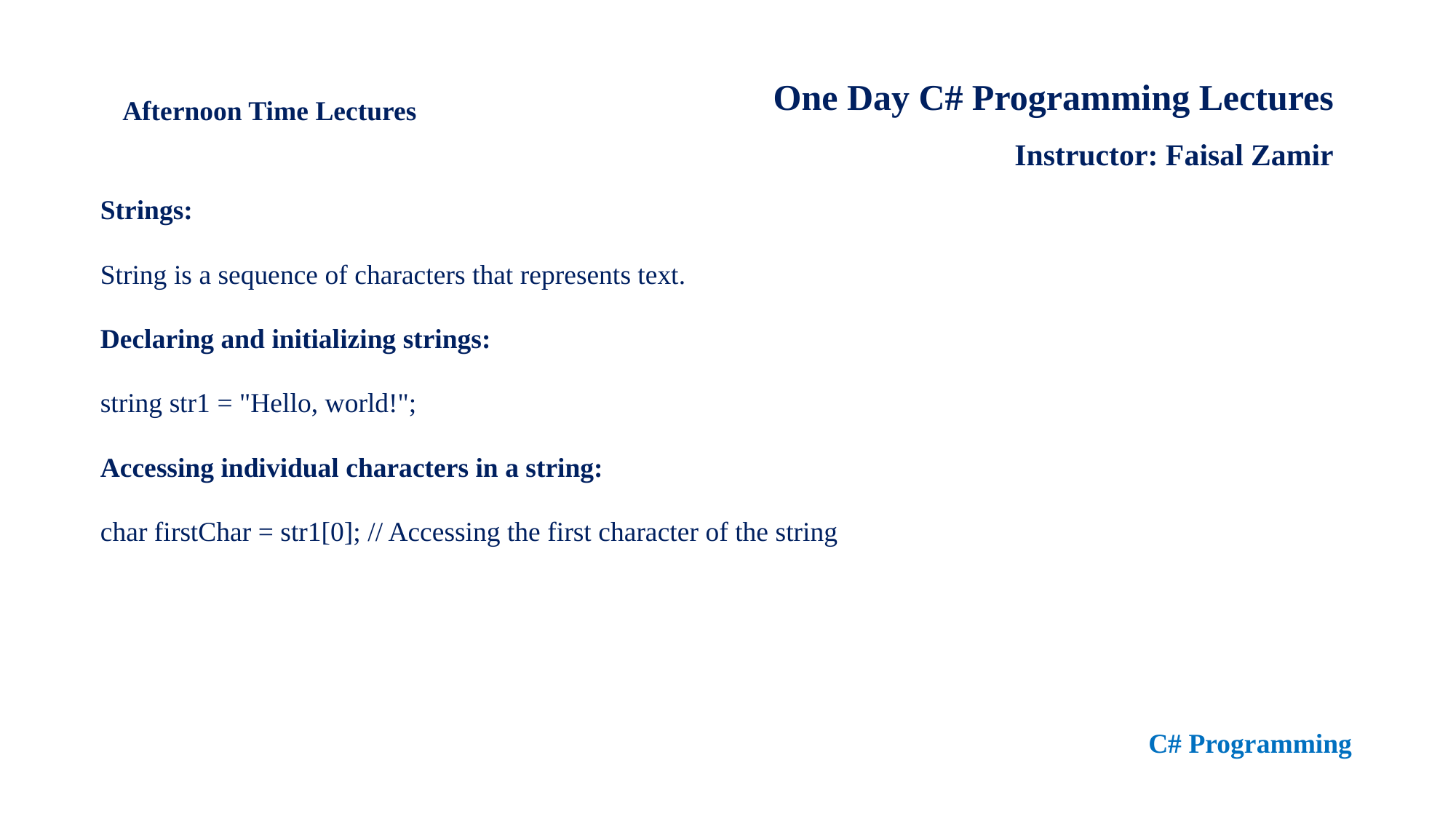

One Day C# Programming Lectures
Instructor: Faisal Zamir
Afternoon Time Lectures
Strings:
String is a sequence of characters that represents text.
Declaring and initializing strings:
string str1 = "Hello, world!";
Accessing individual characters in a string:
char firstChar = str1[0]; // Accessing the first character of the string
C# Programming